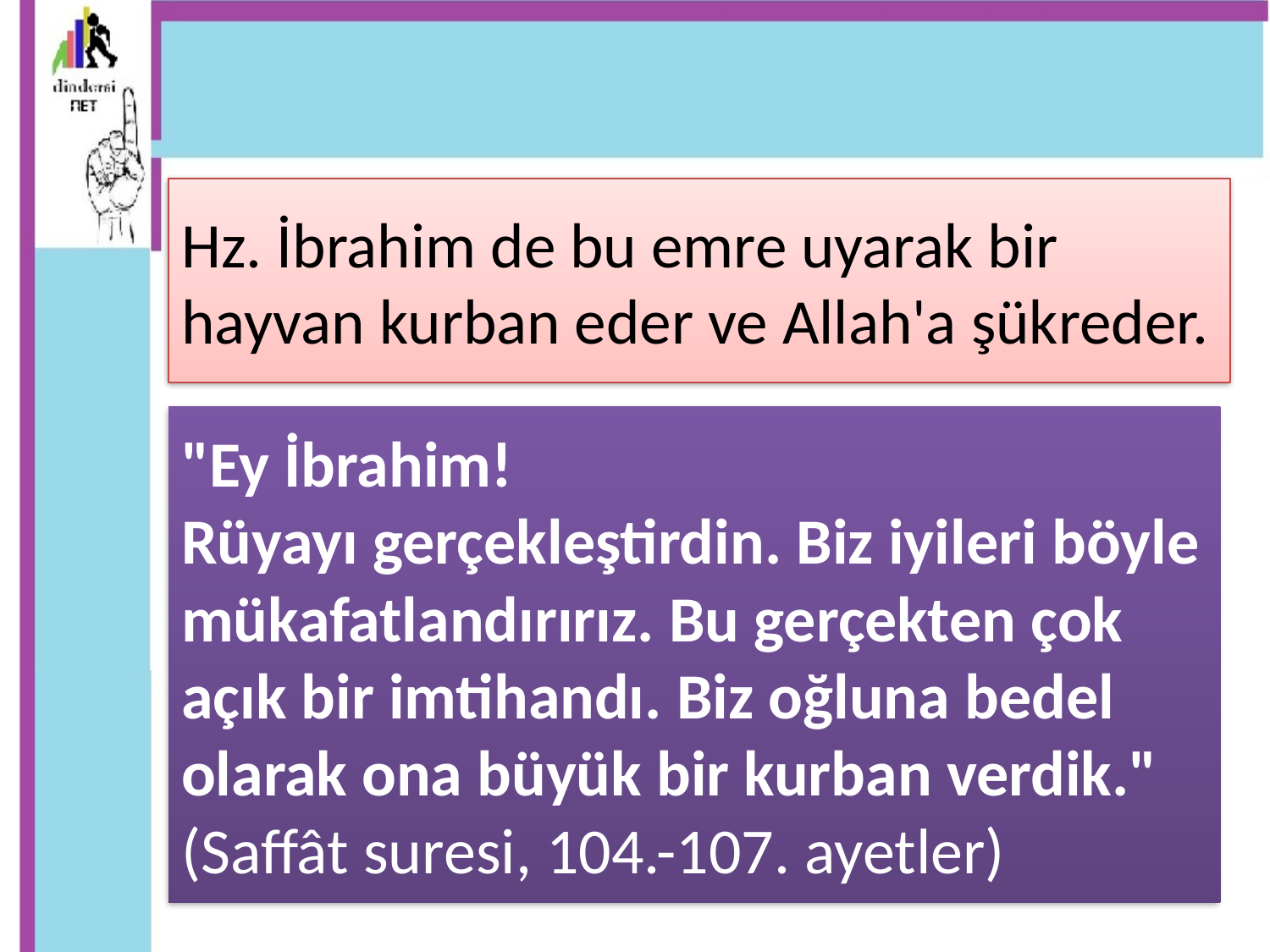

Hz. İbrahim de bu emre uyarak bir hayvan kurban eder ve Allah'a şükreder.
"Ey İbrahim!
Rüyayı gerçekleştirdin. Biz iyileri böyle mükafatlandırırız. Bu gerçekten çok açık bir imtihandı. Biz oğluna bedel olarak ona büyük bir kurban verdik."
(Saffât suresi, 104.-107. ayetler)